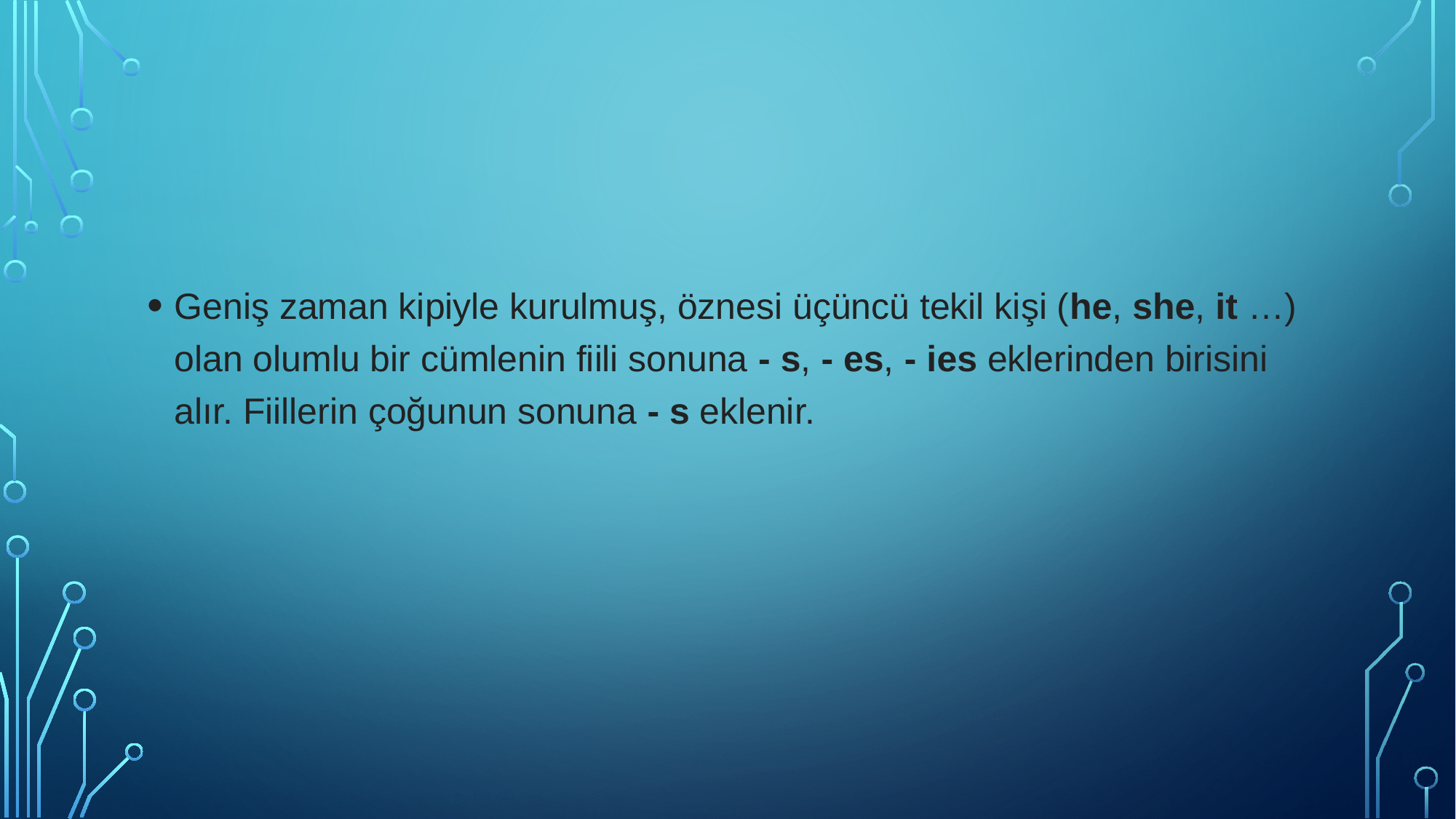

#
Geniş zaman kipiyle kurulmuş, öznesi üçüncü tekil kişi (he, she, it …) olan olumlu bir cümlenin fiili sonuna - s, - es, - ies eklerinden birisini alır. Fiillerin çoğunun sonuna - s eklenir.